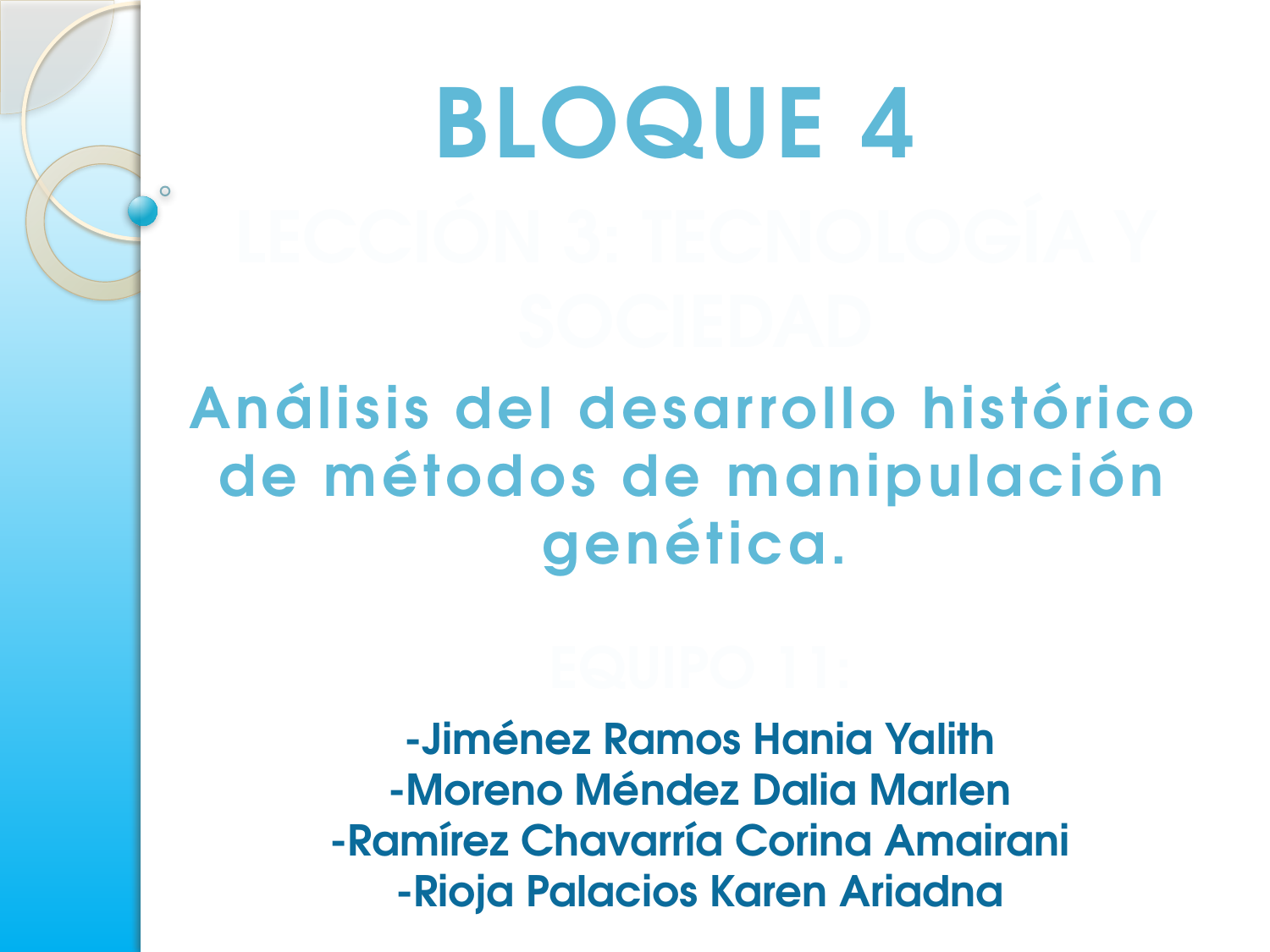

BLOQUE 4
LECCIÓN 3: TECNOLOGÍA Y SOCIEDAD
Análisis del desarrollo histórico de métodos de manipulación genética.
EQUIPO 11:
-Jiménez Ramos Hania Yalith
-Moreno Méndez Dalia Marlen
-Ramírez Chavarría Corina Amairani
-Rioja Palacios Karen Ariadna